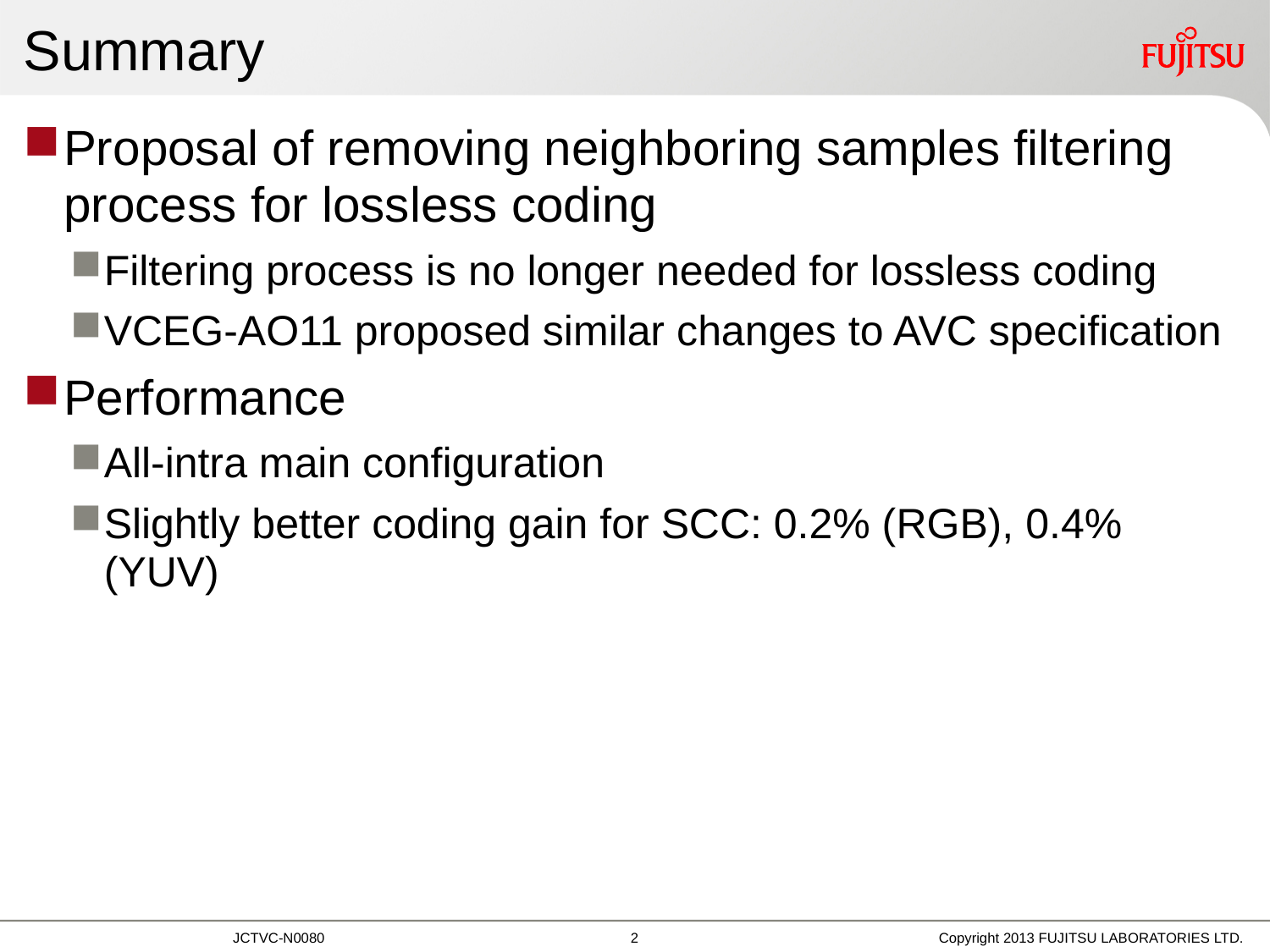

# Summary
Proposal of removing neighboring samples filtering process for lossless coding
Filtering process is no longer needed for lossless coding
VCEG-AO11 proposed similar changes to AVC specification
Performance
All-intra main configuration
Slightly better coding gain for SCC: 0.2% (RGB), 0.4% (YUV)
2
Copyright 2013 FUJITSU LABORATORIES LTD.